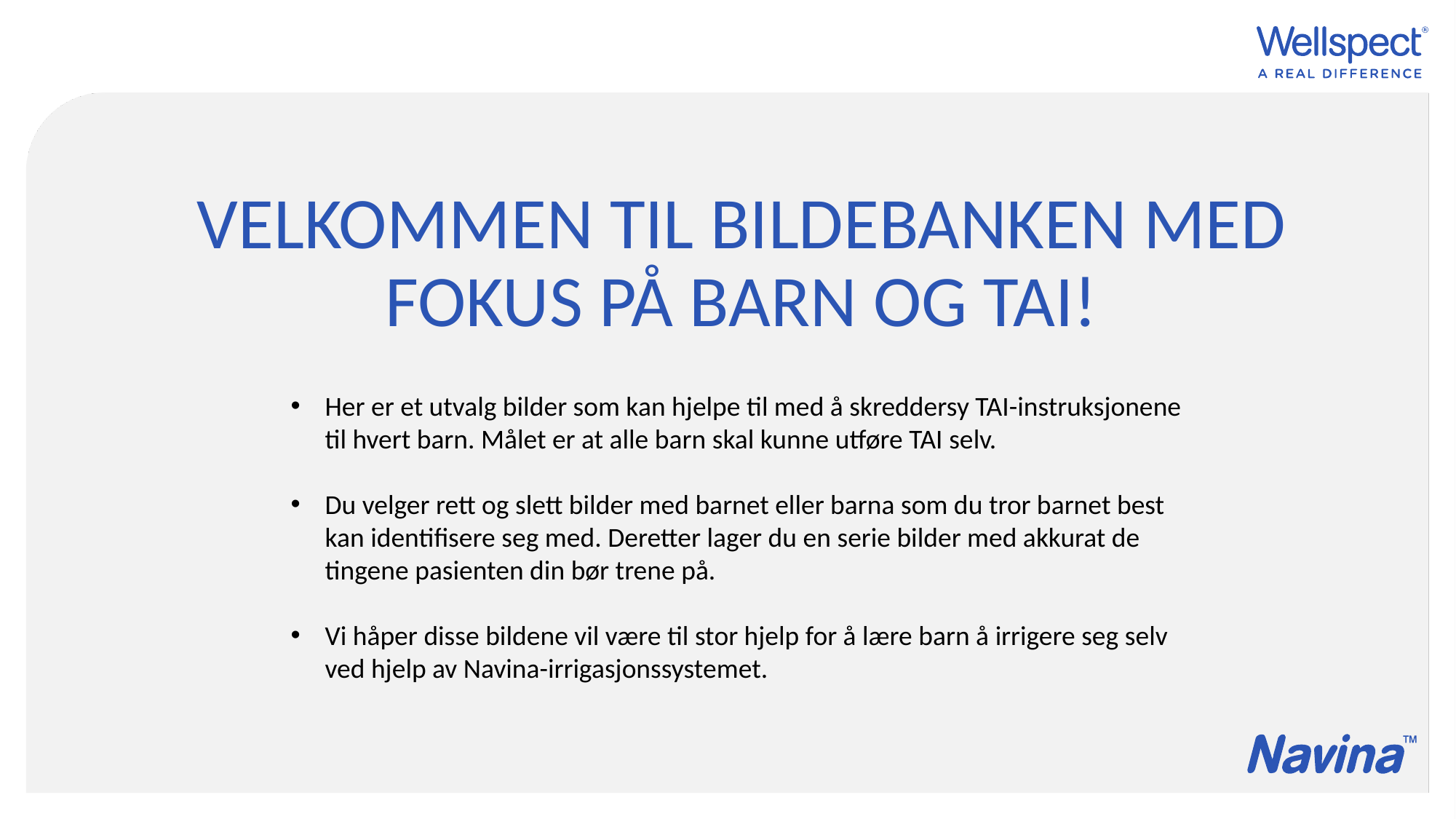

# VELKOMMEN TIL BILDEBANKEN MED FOKUS PÅ BARN OG TAI!
Her er et utvalg bilder som kan hjelpe til med å skreddersy TAI-instruksjonene til hvert barn. Målet er at alle barn skal kunne utføre TAI selv.

Du velger rett og slett bilder med barnet eller barna som du tror barnet best kan identifisere seg med. Deretter lager du en serie bilder med akkurat de tingene pasienten din bør trene på.

Vi håper disse bildene vil være til stor hjelp for å lære barn å irrigere seg selv ved hjelp av Navina-irrigasjonssystemet.